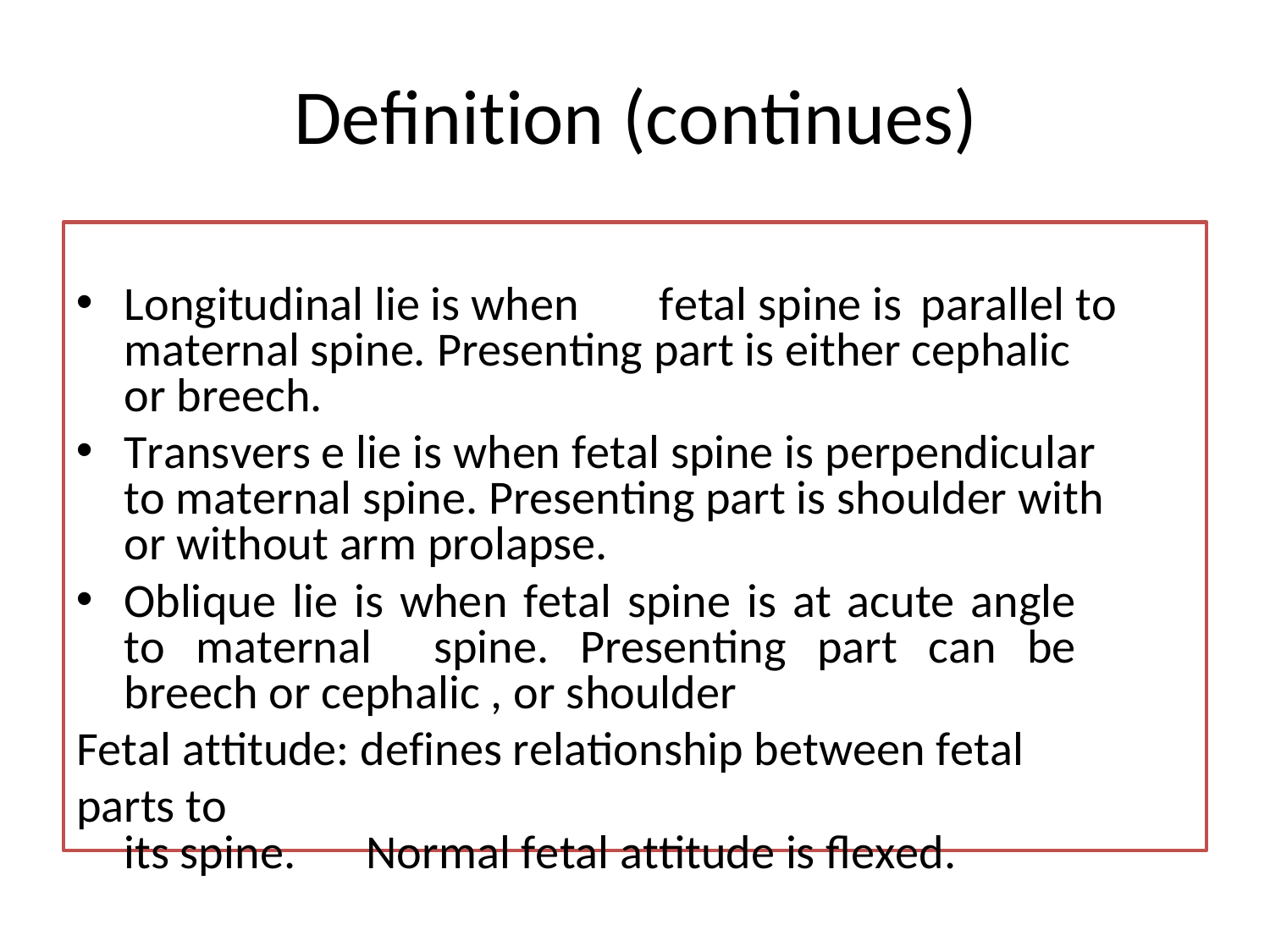

# Definition (continues)

Longitudinal lie is when	fetal spine is	parallel to maternal spine. Presenting part is either cephalic or breech.

Transvers e lie is when fetal spine is perpendicular to maternal spine. Presenting part is shoulder with or without arm prolapse.

Oblique lie is when fetal spine is at acute angle to maternal  spine. Presenting part can be breech or cephalic , or shoulder
Fetal attitude: defines relationship between fetal parts to
its spine.	Normal fetal attitude is flexed.